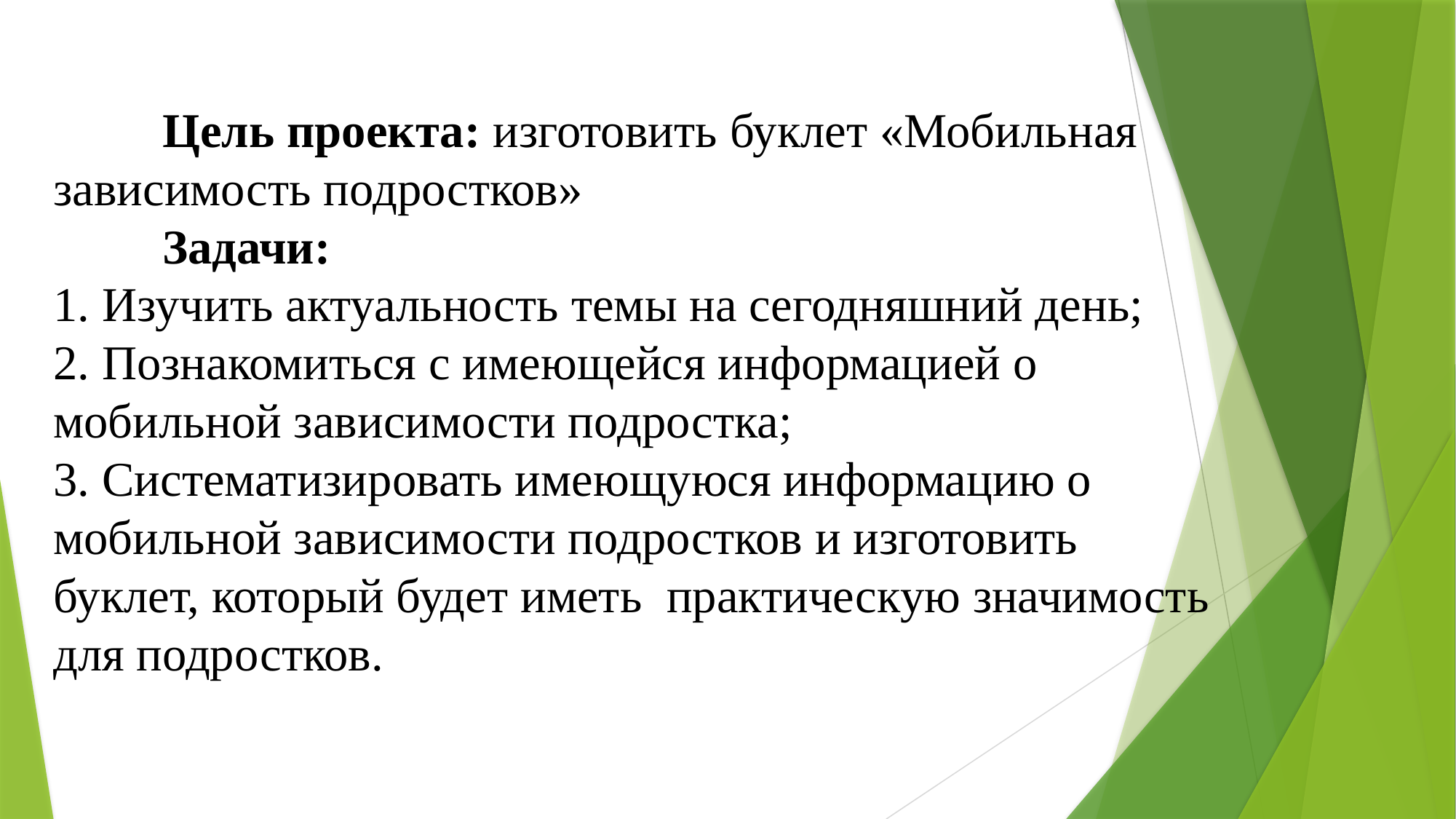

# Цель проекта: изготовить буклет «Мобильная зависимость подростков» Задачи: 1. Изучить актуальность темы на сегодняшний день; 2. Познакомиться с имеющейся информацией о мобильной зависимости подростка; 3. Систематизировать имеющуюся информацию о мобильной зависимости подростков и изготовить буклет, который будет иметь  практическую значимость для подростков.